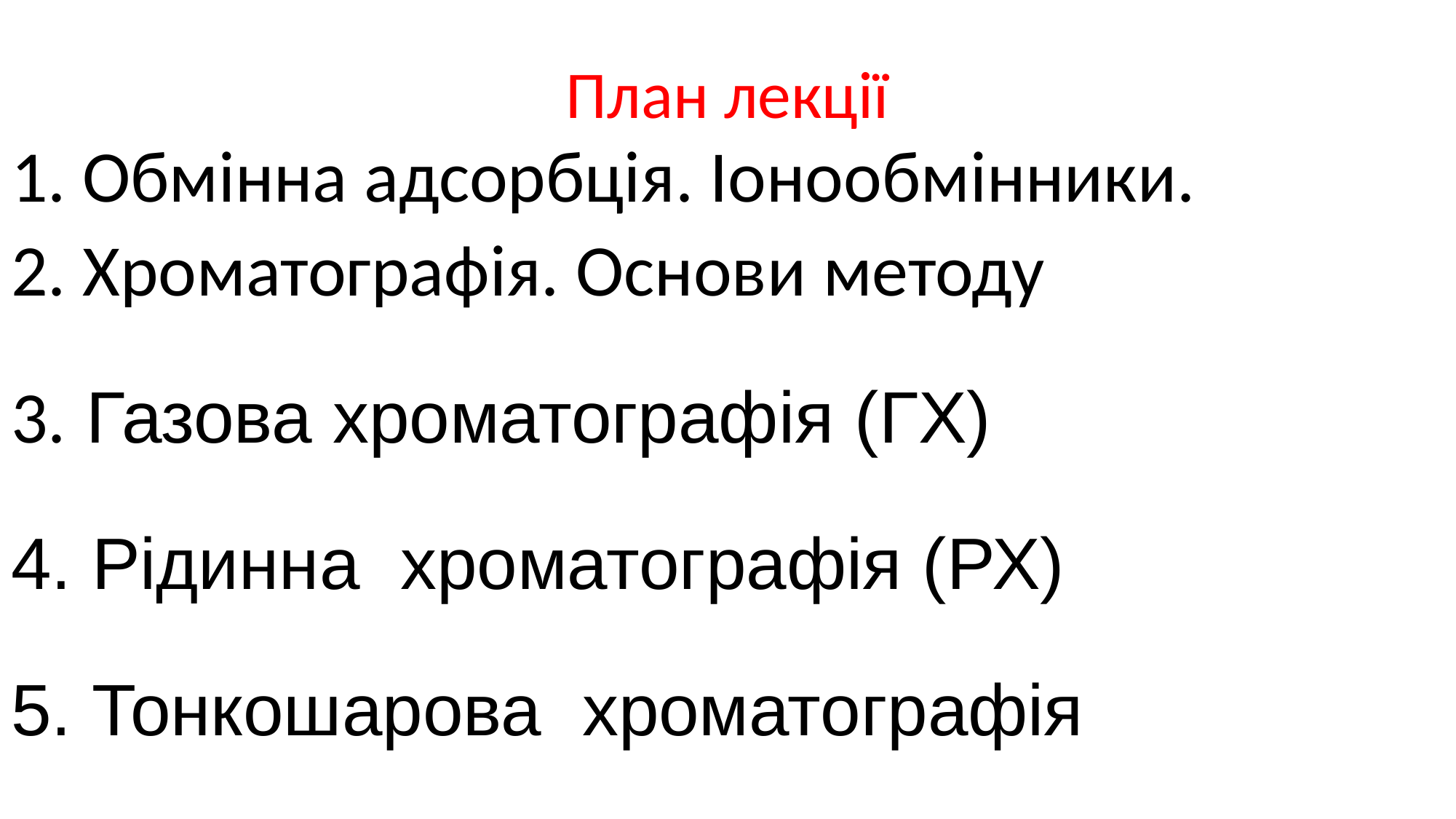

# План лекції
1. Обмінна адсорбція. Іонообмінники.
2. Хроматографія. Основи методу
3. Газова хроматографія (ГХ)
4. Рідинна  хроматографія (РХ)
5. Тонкошарова  хроматографія